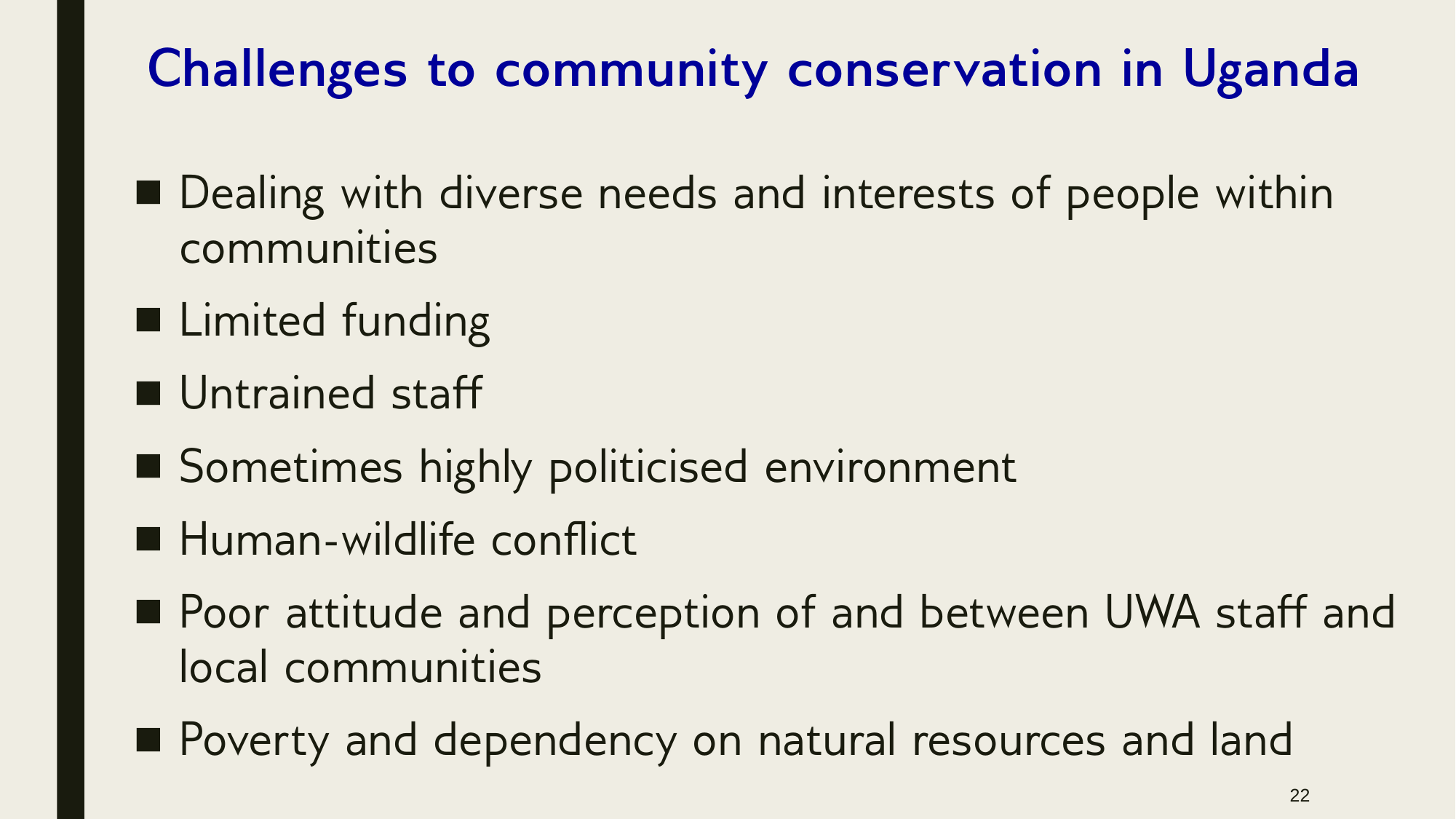

Challenges to community conservation in Uganda
Dealing with diverse needs and interests of people within communities
Limited funding
Untrained staff
Sometimes highly politicised environment
Human-wildlife conflict
Poor attitude and perception of and between UWA staff and local communities
Poverty and dependency on natural resources and land

22